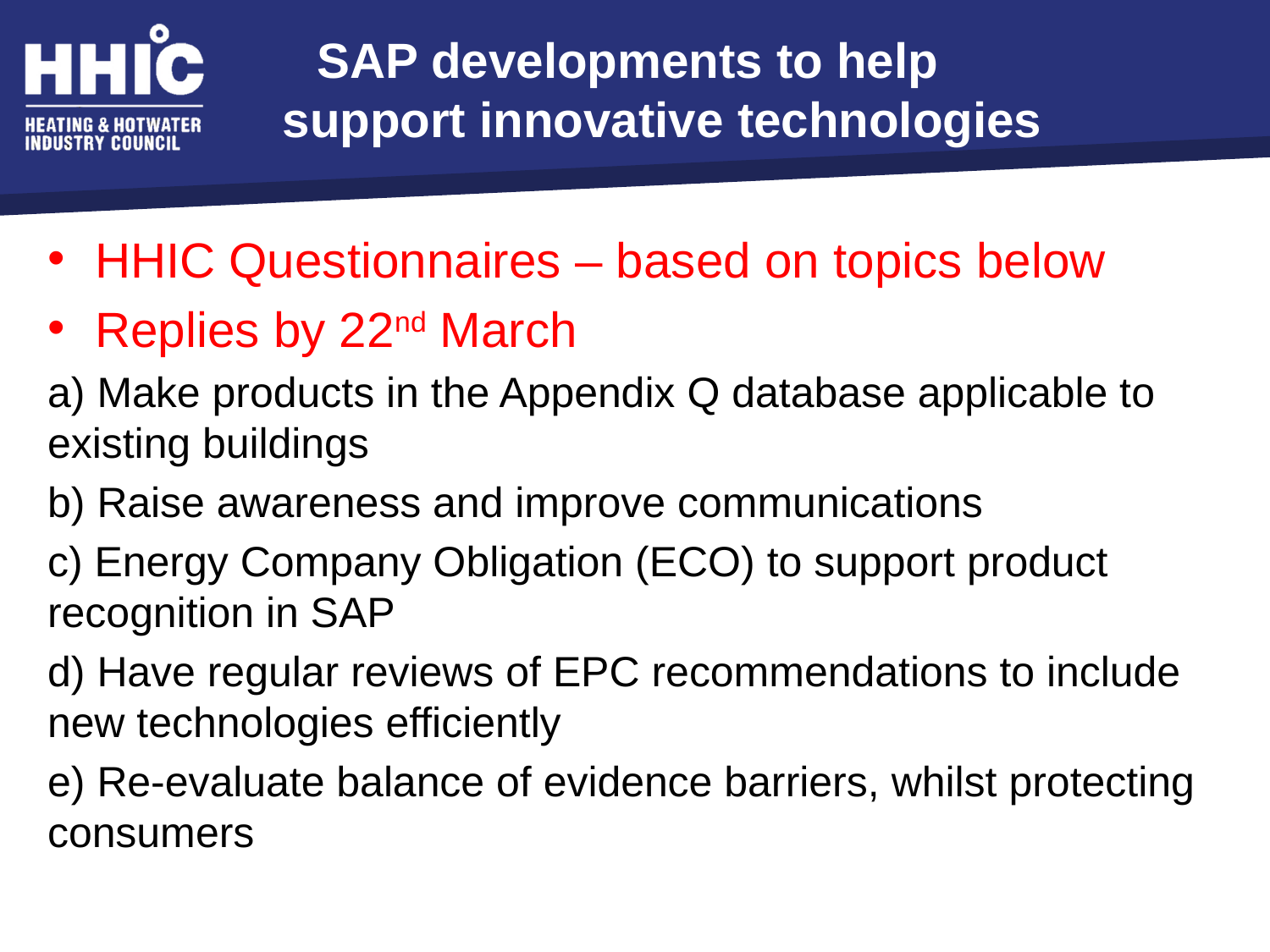

# SAP developments to help support innovative technologies
HHIC Questionnaires – based on topics below
Replies by 22nd March
a) Make products in the Appendix Q database applicable to existing buildings
b) Raise awareness and improve communications
c) Energy Company Obligation (ECO) to support product recognition in SAP
d) Have regular reviews of EPC recommendations to include new technologies efficiently
e) Re-evaluate balance of evidence barriers, whilst protecting consumers